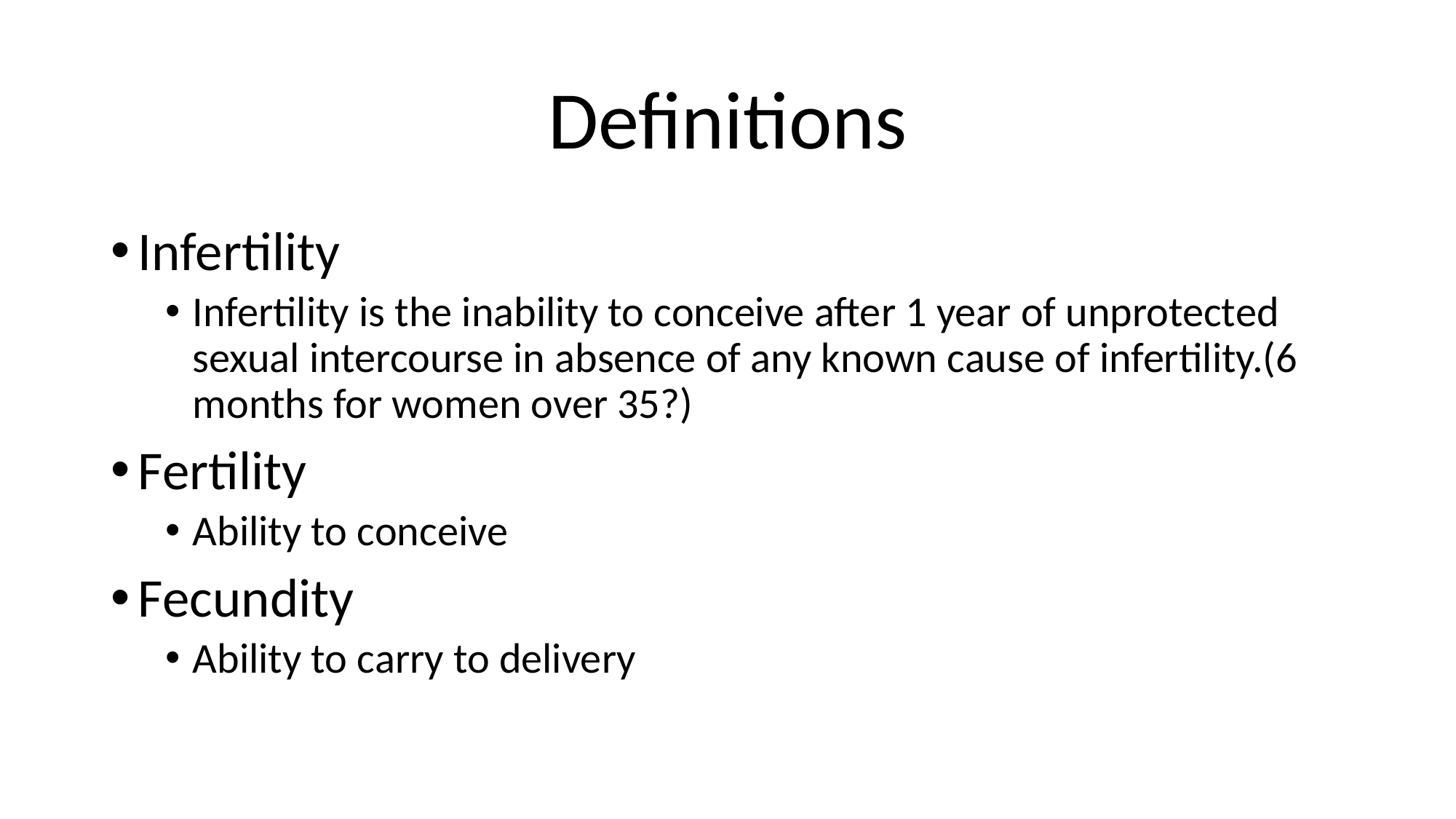

# Definitions
Infertility
Infertility is the inability to conceive after 1 year of unprotected sexual intercourse in absence of any known cause of infertility.(6 months for women over 35?)
Fertility
Ability to conceive
Fecundity
Ability to carry to delivery